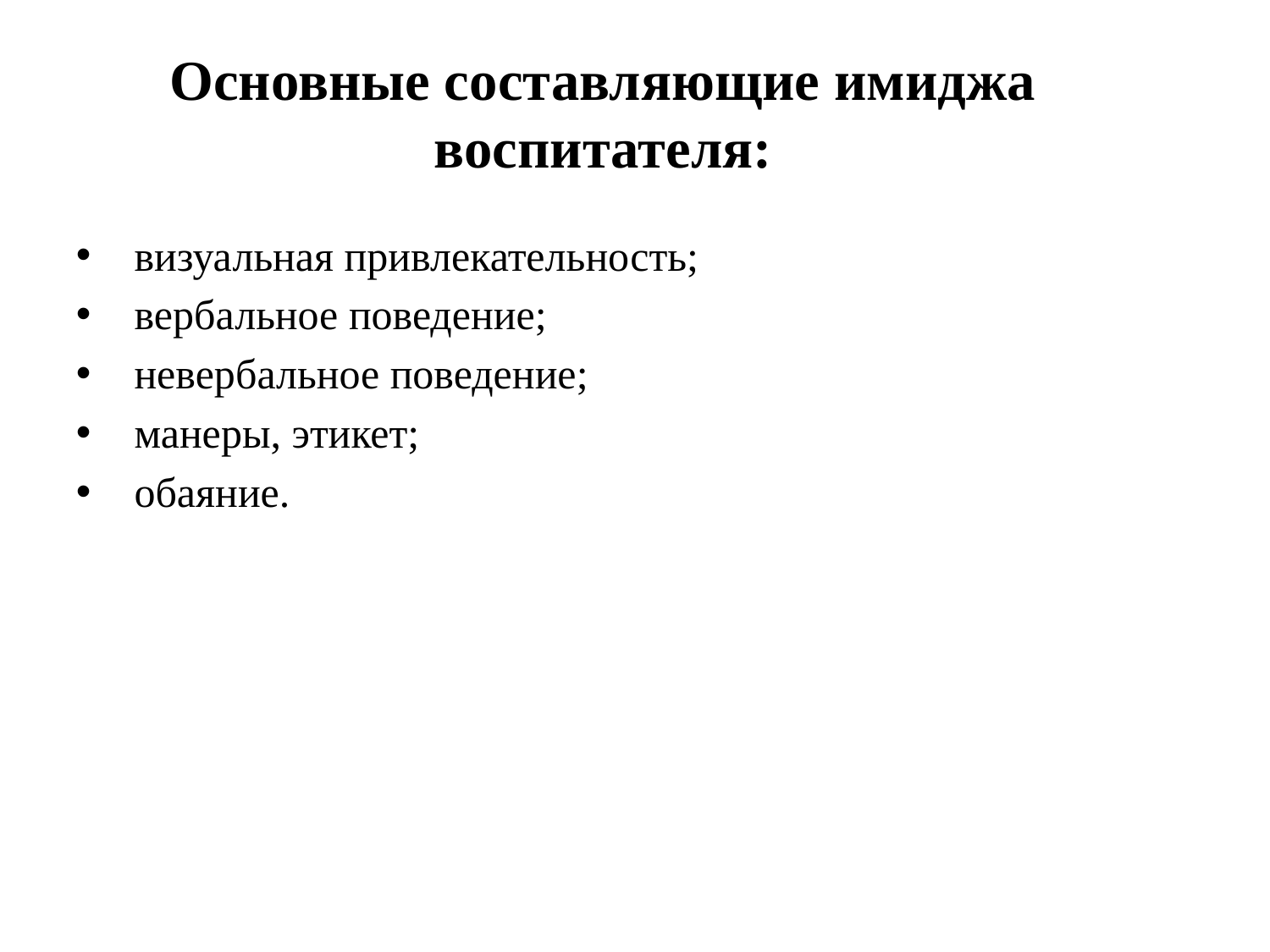

Основные составляющие имиджа воспитателя:
 визуальная привлекательность;
 вербальное поведение;
 невербальное поведение;
 манеры, этикет;
 обаяние.